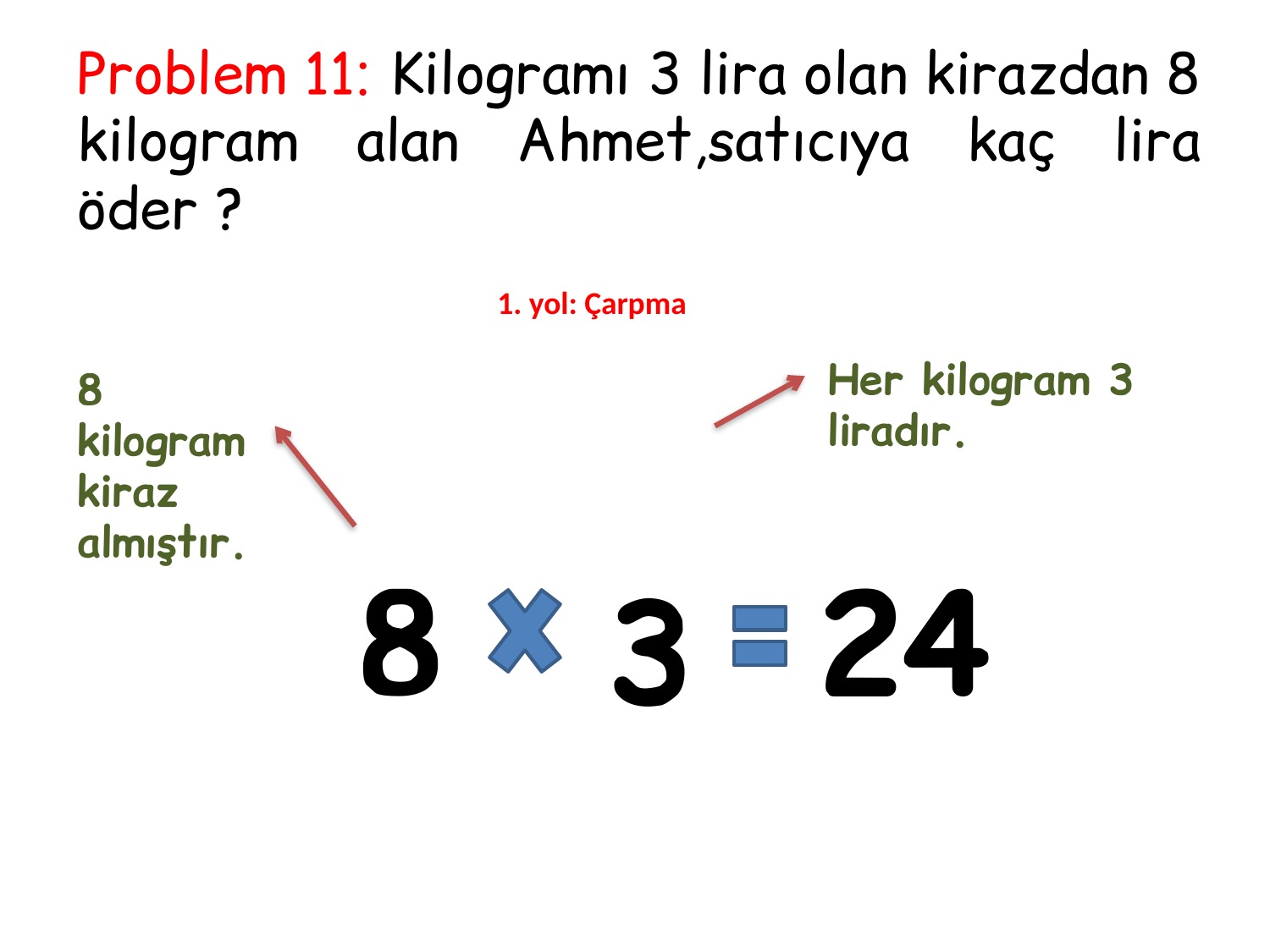

# Problem 11: Kilogramı 3 lira olan kirazdan 8 kilogram alan Ahmet,satıcıya kaç lira öder ?
1. yol: Çarpma

Her kilogram 3 liradır.
8 kilogram kiraz almıştır.
8
24
3